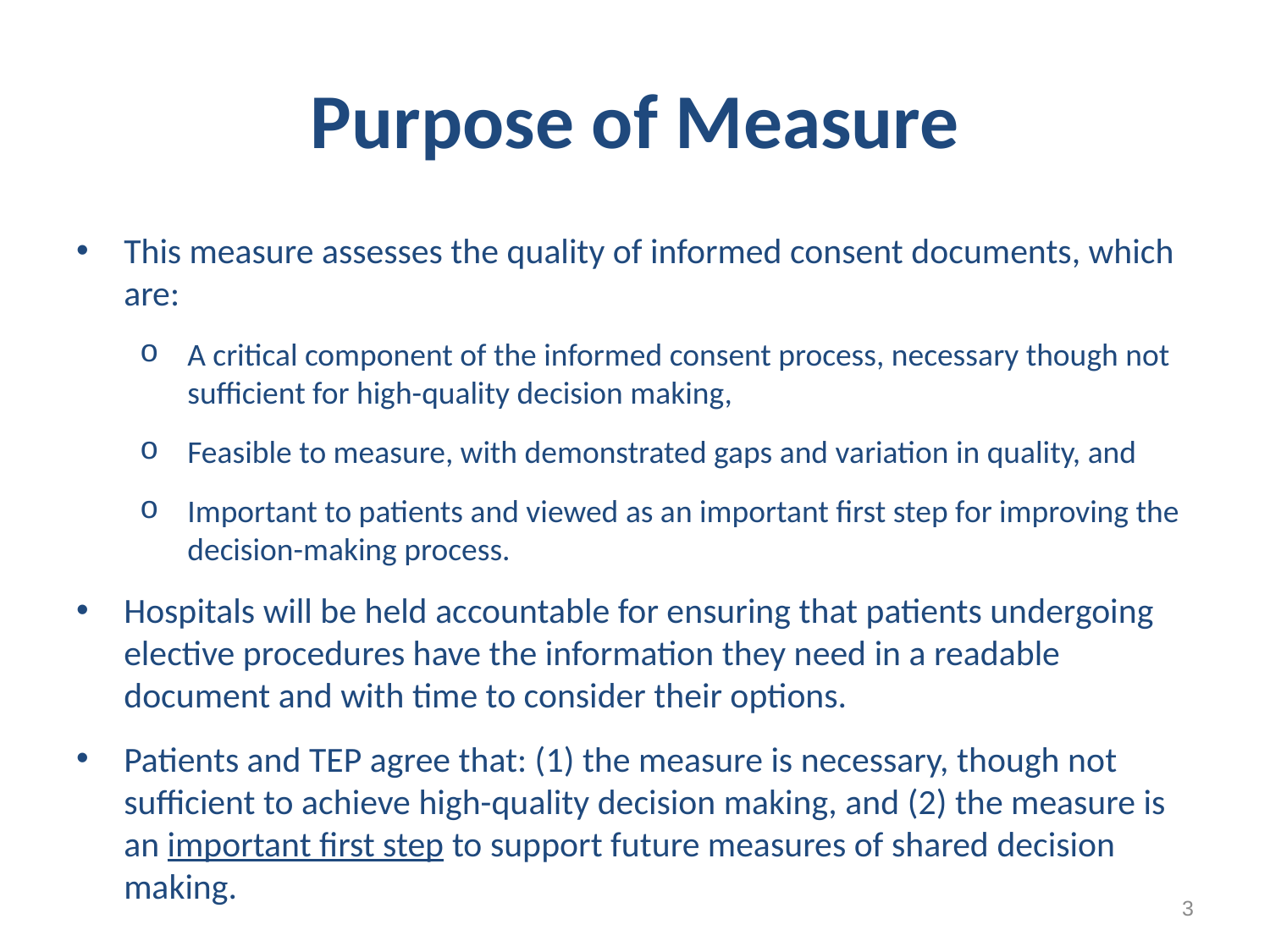

# Purpose of Measure
This measure assesses the quality of informed consent documents, which are:
A critical component of the informed consent process, necessary though not sufficient for high-quality decision making,
Feasible to measure, with demonstrated gaps and variation in quality, and
Important to patients and viewed as an important first step for improving the decision-making process.
Hospitals will be held accountable for ensuring that patients undergoing elective procedures have the information they need in a readable document and with time to consider their options.
Patients and TEP agree that: (1) the measure is necessary, though not sufficient to achieve high-quality decision making, and (2) the measure is an important first step to support future measures of shared decision making.
3